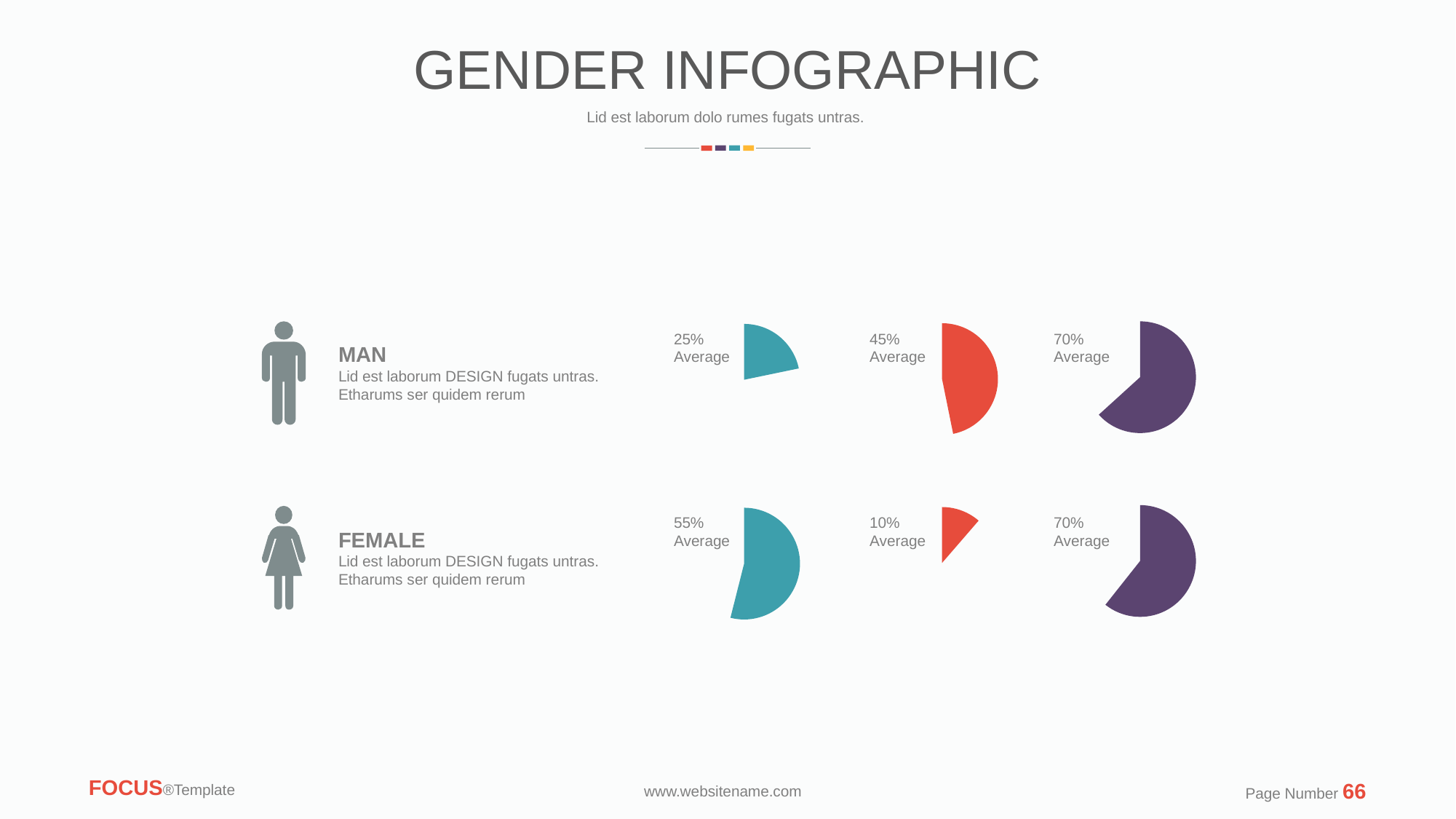

GENDER INFOGRAPHIC
Lid est laborum dolo rumes fugats untras.

70%
Average
45%
Average
25%
Average

MAN
Lid est laborum DESIGN fugats untras. Etharums ser quidem rerum

70%
Average
10%
Average
55%
Average

FEMALE
Lid est laborum DESIGN fugats untras. Etharums ser quidem rerum
FOCUS®Template
Page Number 66
www.websitename.com